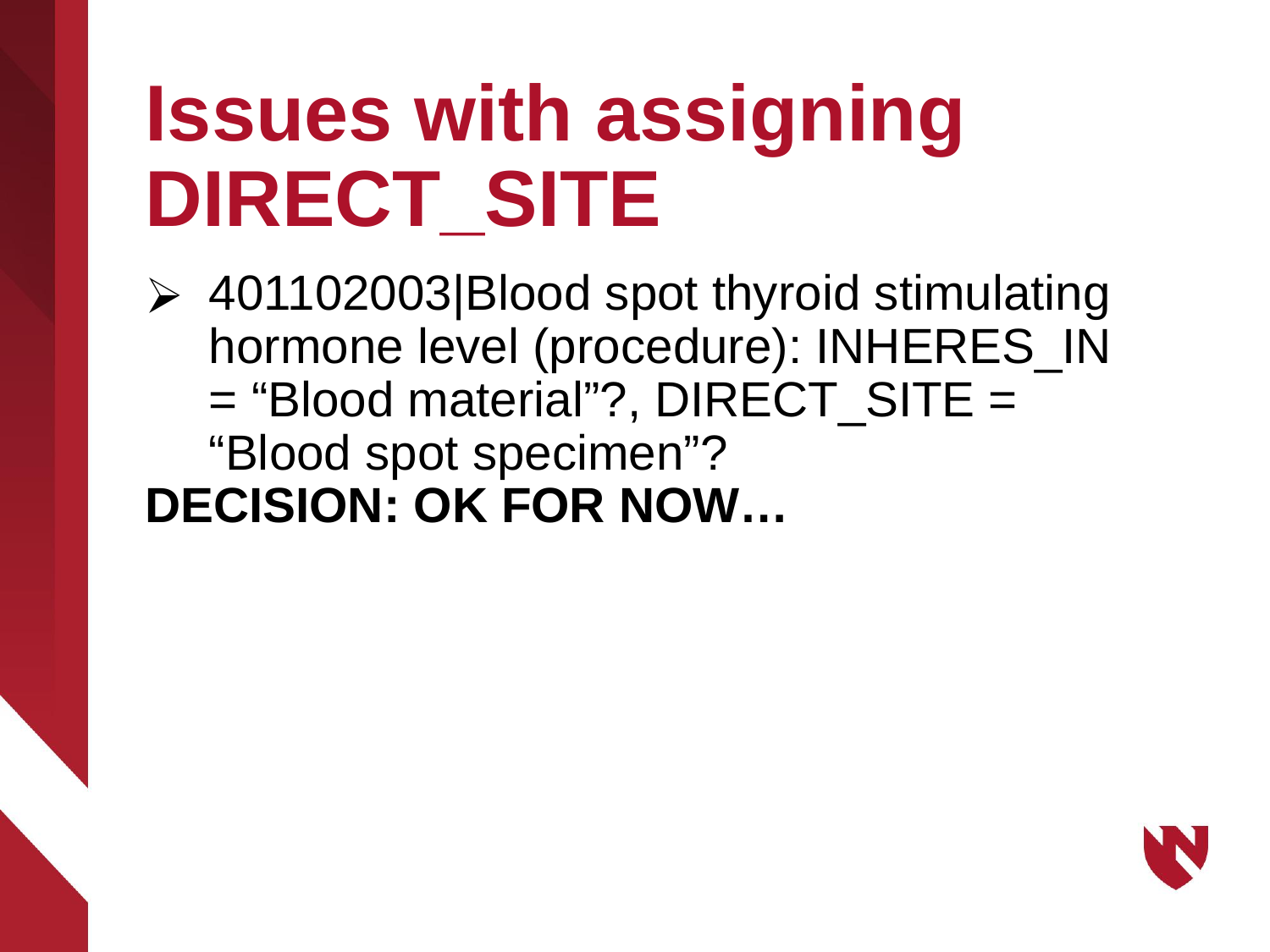

# Issues with assigning DIRECT_SITE
401102003|Blood spot thyroid stimulating hormone level (procedure): INHERES_IN = “Blood material”?, DIRECT_SITE = “Blood spot specimen”?
DECISION: OK FOR NOW…